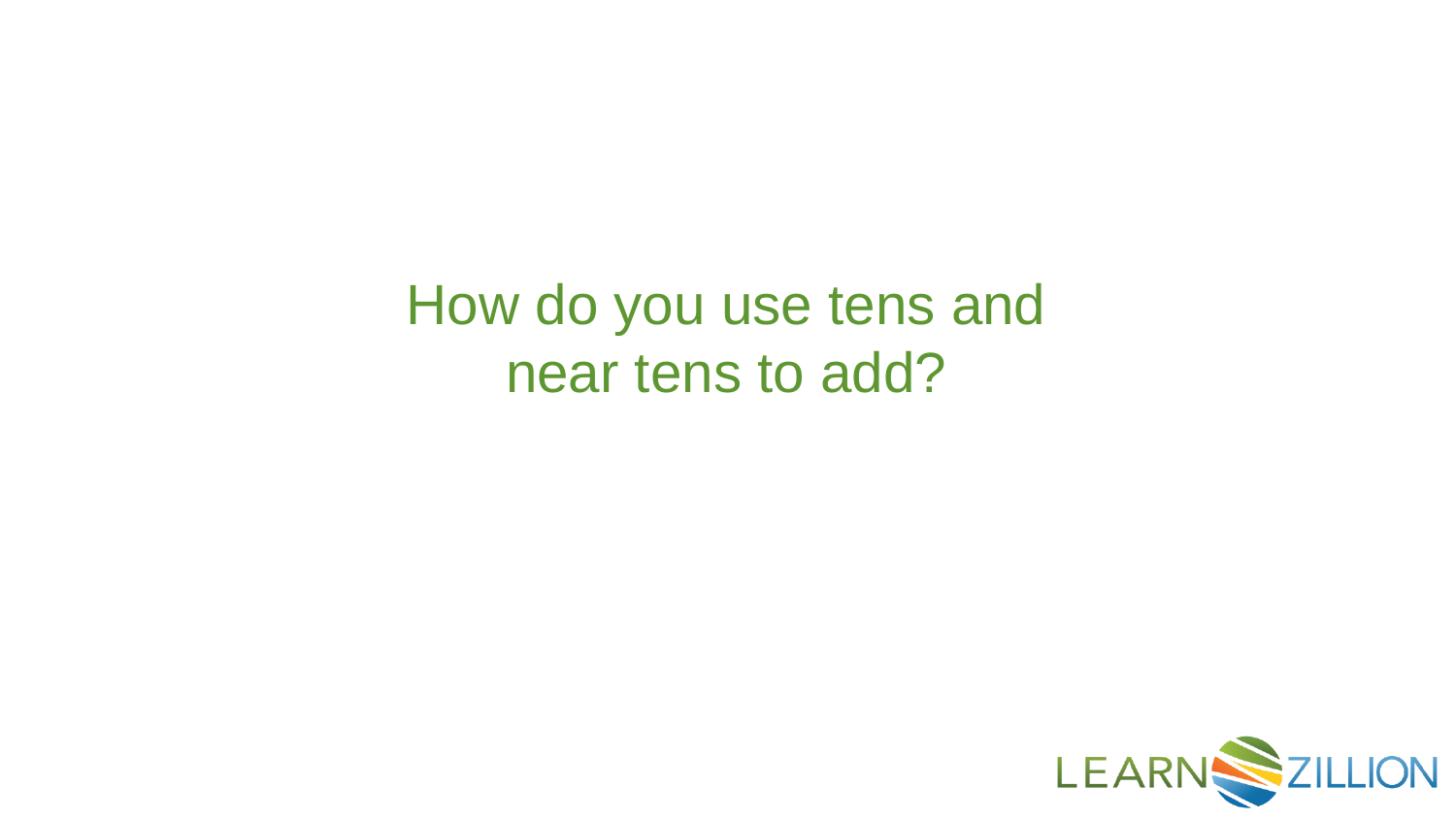

How do you use tens and near tens to add?